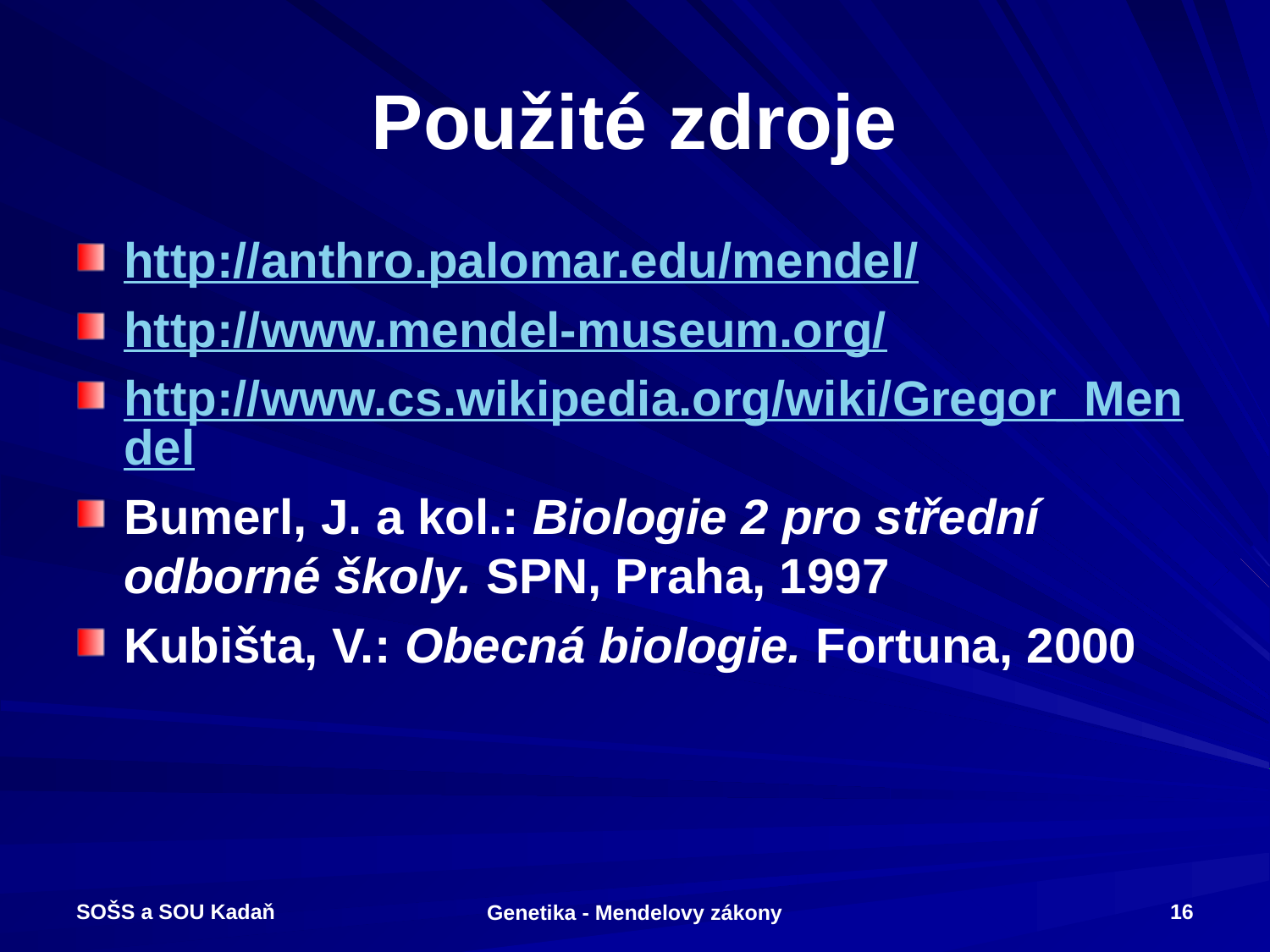

# Použité zdroje
http://anthro.palomar.edu/mendel/
http://www.mendel-museum.org/
http://www.cs.wikipedia.org/wiki/Gregor_Mendel
Bumerl, J. a kol.: Biologie 2 pro střední odborné školy. SPN, Praha, 1997
Kubišta, V.: Obecná biologie. Fortuna, 2000
SOŠS a SOU Kadaň
16
Genetika - Mendelovy zákony